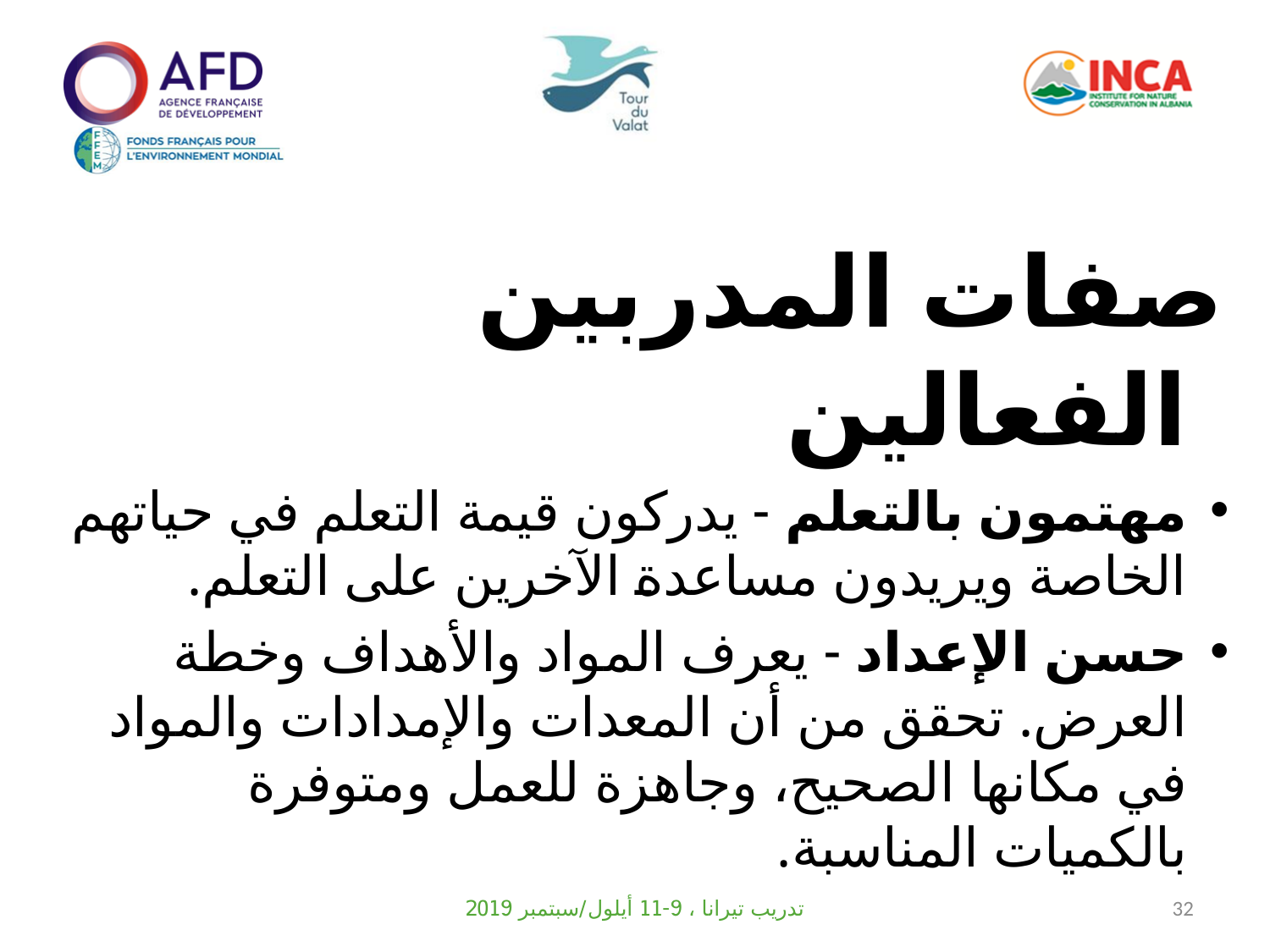

صفات المدربين الفعالين
مهتمون بالتعلم - يدركون قيمة التعلم في حياتهم الخاصة ويريدون مساعدة الآخرين على التعلم.
حسن الإعداد - يعرف المواد والأهداف وخطة العرض. تحقق من أن المعدات والإمدادات والمواد في مكانها الصحيح، وجاهزة للعمل ومتوفرة بالكميات المناسبة.
تدريب تيرانا ، 9-11 أيلول/سبتمبر 2019
32